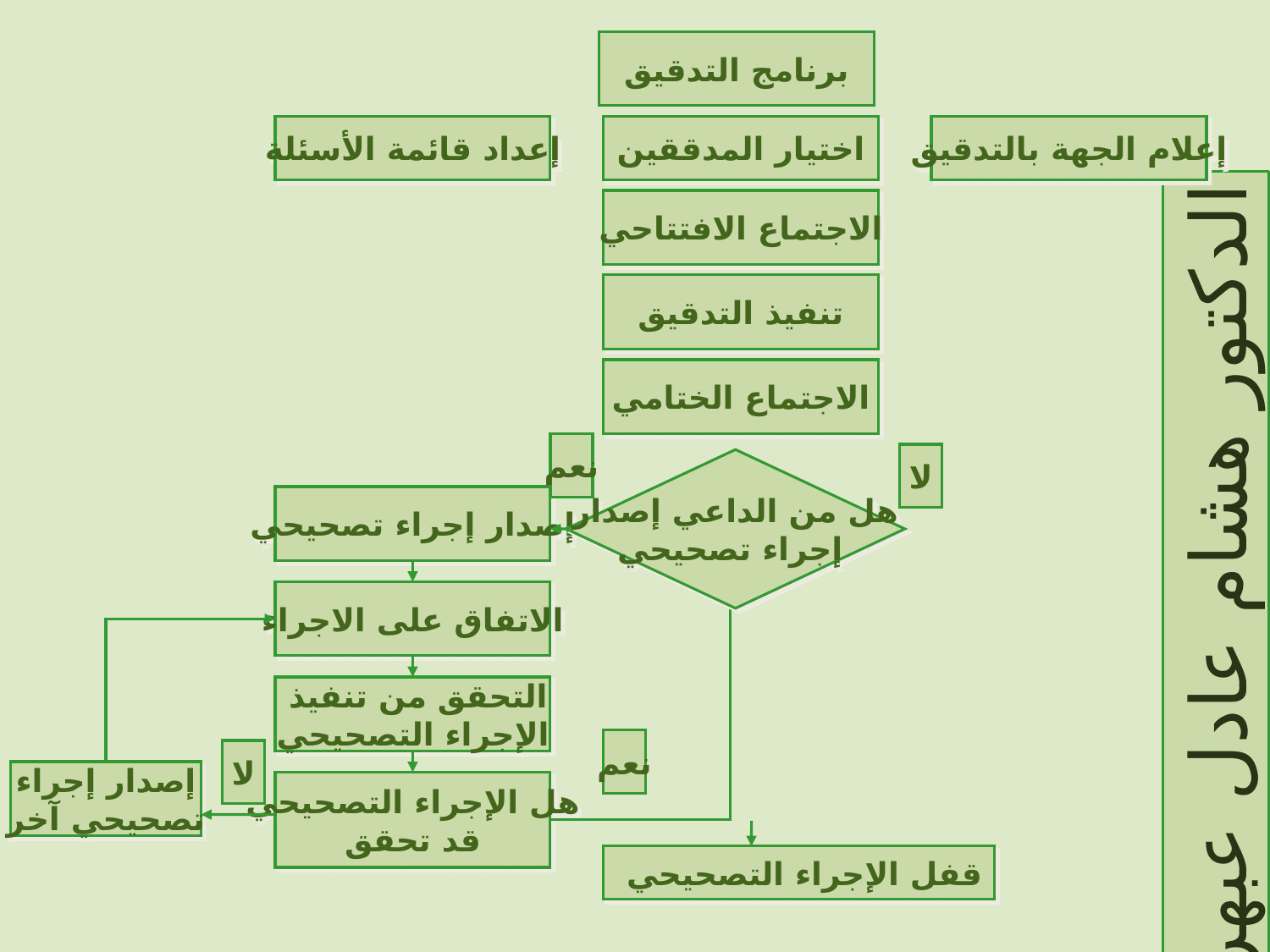

برنامج التدقيق
إعداد قائمة الأسئلة
اختيار المدققين
إعلام الجهة بالتدقيق
الاجتماع الافتتاحي
تنفيذ التدقيق
الاجتماع الختامي
نعم
لا
هل من الداعي إصدار
 إجراء تصحيحي
إصدار إجراء تصحيحي

الدكتور هشام عادل عبهري
الاتفاق على الاجراء
التحقق من تنفيذ
الإجراء التصحيحي
نعم
لا
إصدار إجراء
تصحيحي آخر
هل الإجراء التصحيحي
قد تحقق

قفل الإجراء التصحيحي